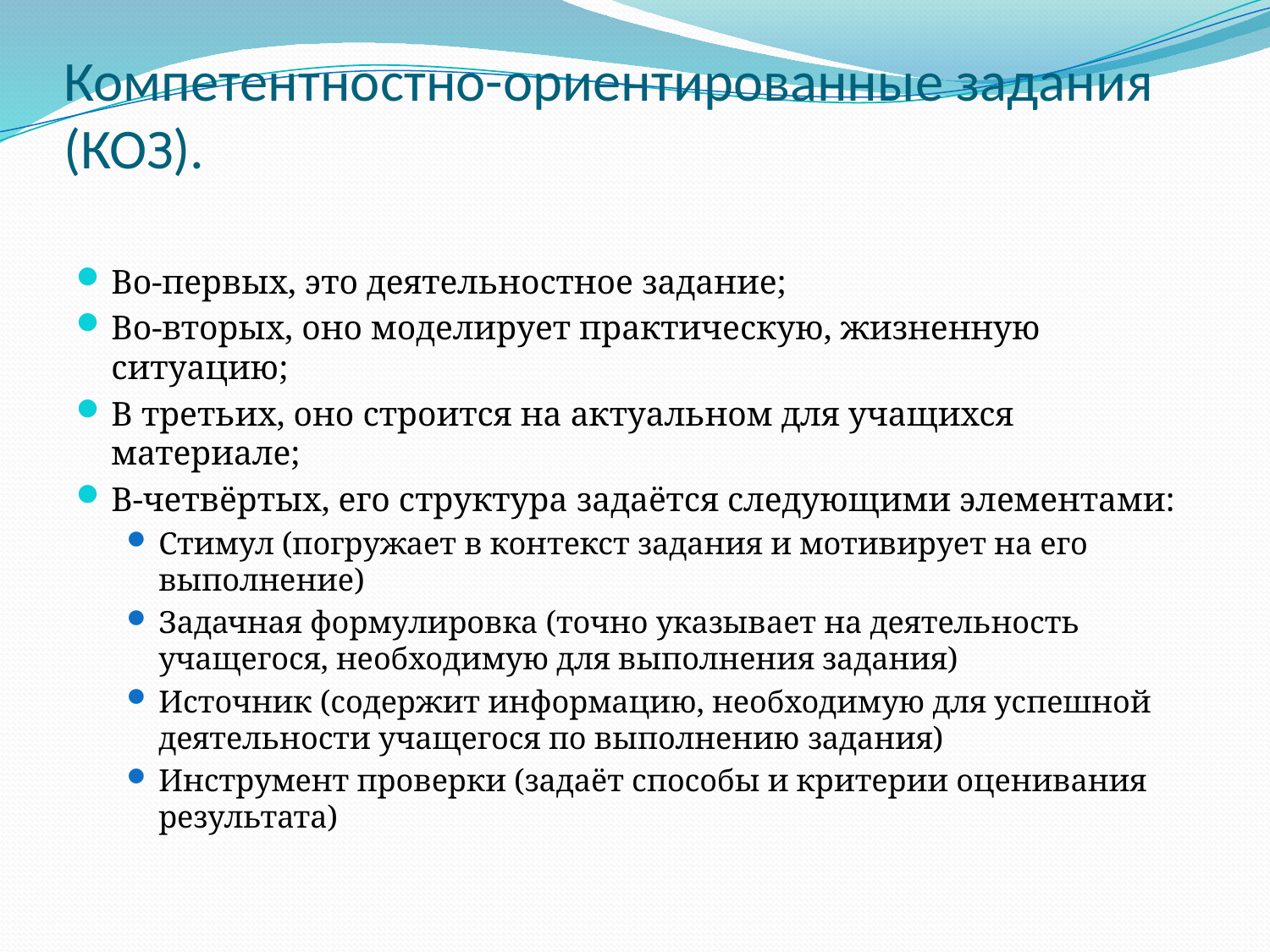

# Компетентностно-ориентированные задания (КОЗ).

Во-первых, это деятельностное задание;
Во-вторых, оно моделирует практическую, жизненную ситуацию;
В третьих, оно строится на актуальном для учащихся материале;
В-четвёртых, его структура задаётся следующими элементами:
Стимул (погружает в контекст задания и мотивирует на его выполнение)
Задачная формулировка (точно указывает на деятельность учащегося, необходимую для выполнения задания)
Источник (содержит информацию, необходимую для успешной деятельности учащегося по выполнению задания)
Инструмент проверки (задаёт способы и критерии оценивания результата)